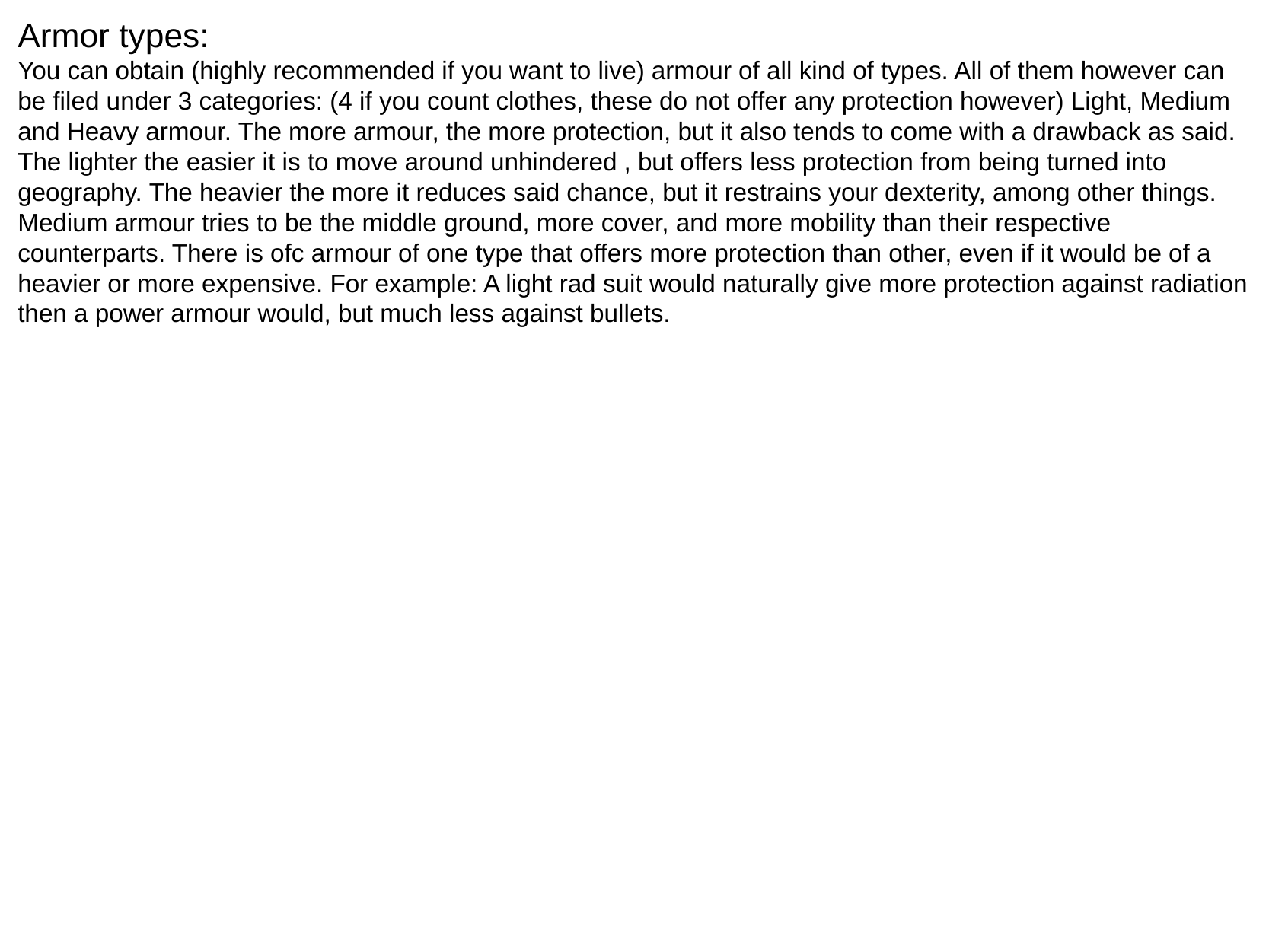

# Armor types:
You can obtain (highly recommended if you want to live) armour of all kind of types. All of them however can be filed under 3 categories: (4 if you count clothes, these do not offer any protection however) Light, Medium and Heavy armour. The more armour, the more protection, but it also tends to come with a drawback as said. The lighter the easier it is to move around unhindered , but offers less protection from being turned into geography. The heavier the more it reduces said chance, but it restrains your dexterity, among other things. Medium armour tries to be the middle ground, more cover, and more mobility than their respective counterparts. There is ofc armour of one type that offers more protection than other, even if it would be of a heavier or more expensive. For example: A light rad suit would naturally give more protection against radiation then a power armour would, but much less against bullets.